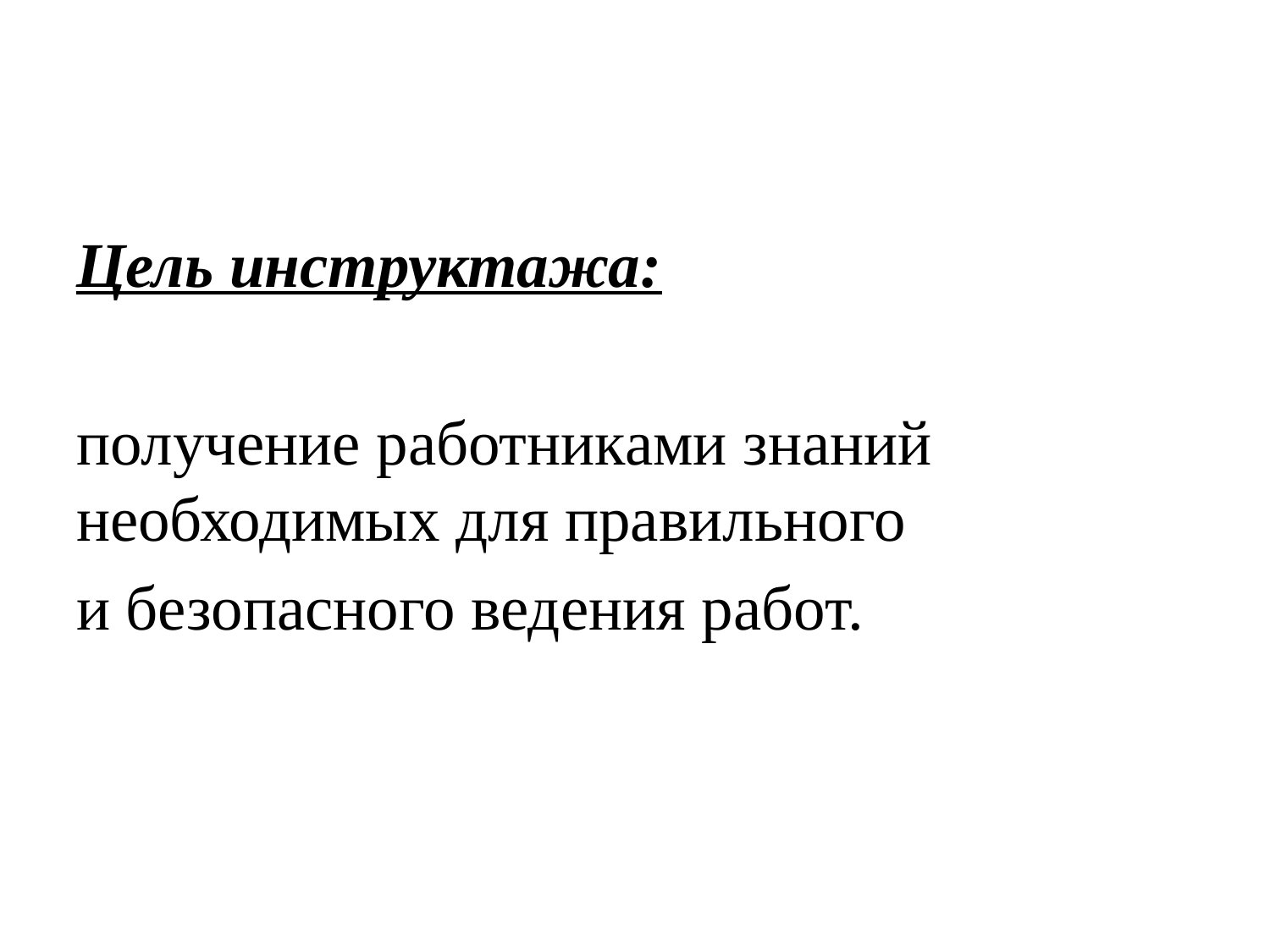

Цель инструктажа:

получение работниками знаний необходимых для правильного
и безопасного ведения работ.